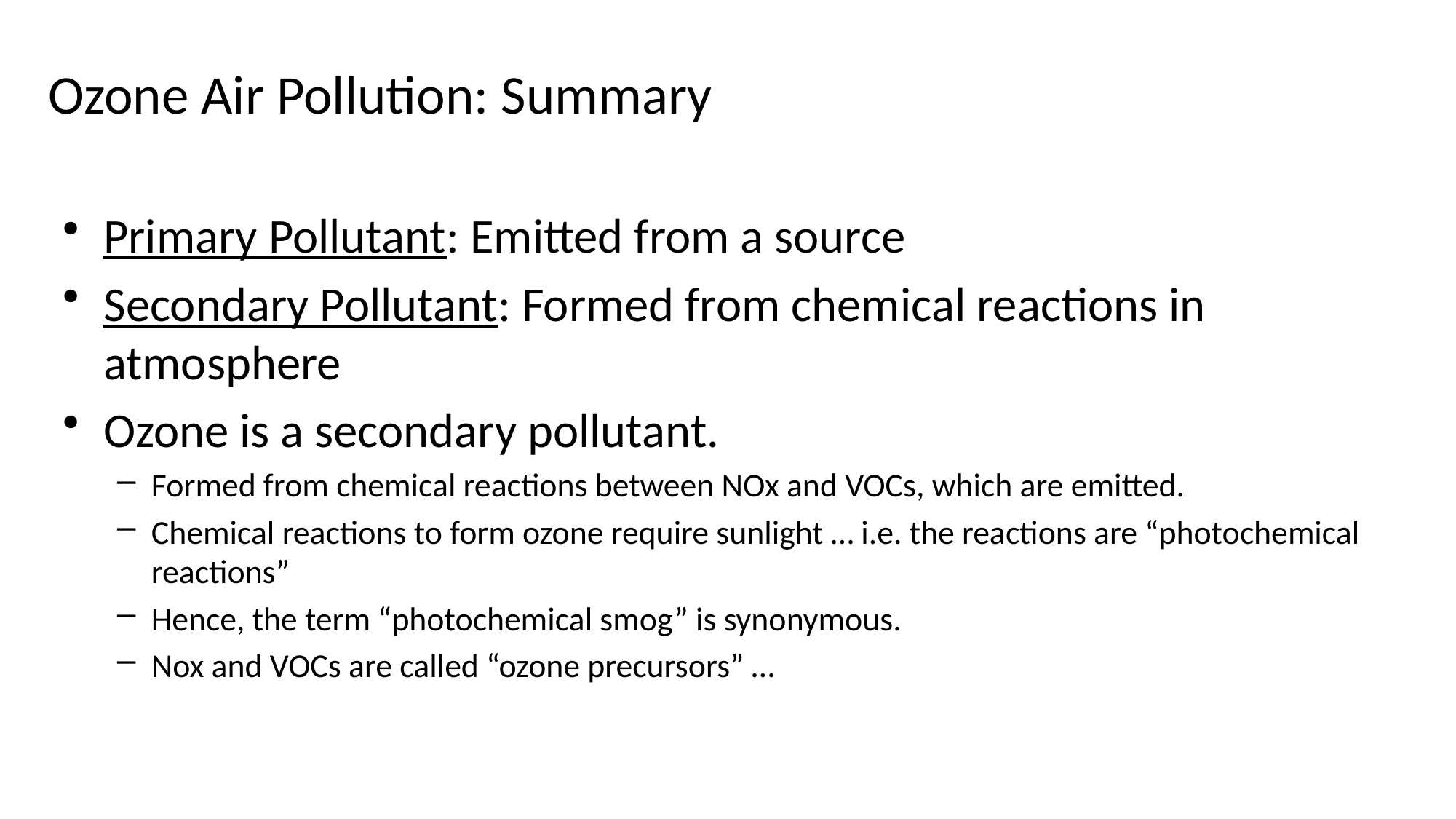

# Ozone Air Pollution: Summary
Primary Pollutant: Emitted from a source
Secondary Pollutant: Formed from chemical reactions in atmosphere
Ozone is a secondary pollutant.
Formed from chemical reactions between NOx and VOCs, which are emitted.
Chemical reactions to form ozone require sunlight … i.e. the reactions are “photochemical reactions”
Hence, the term “photochemical smog” is synonymous.
Nox and VOCs are called “ozone precursors” …